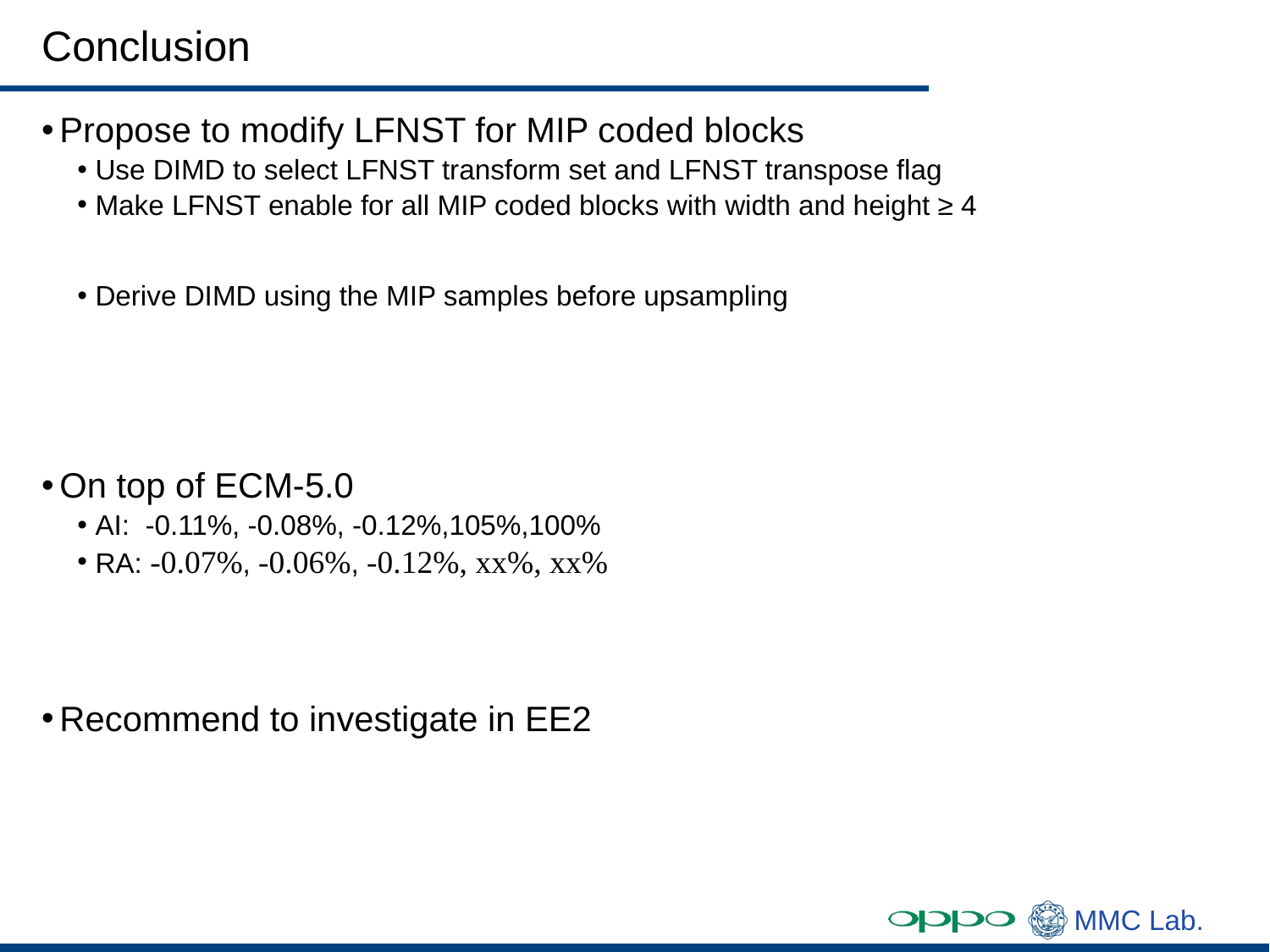

# Conclusion
Propose to modify LFNST for MIP coded blocks
Use DIMD to select LFNST transform set and LFNST transpose flag
Make LFNST enable for all MIP coded blocks with width and height ≥ 4

Derive DIMD using the MIP samples before upsampling

On top of ECM-5.0
AI:  -0.11%, -0.08%, -0.12%,105%,100%
RA: -0.07%, -0.06%, -0.12%, xx%, xx%

Recommend to investigate in EE2